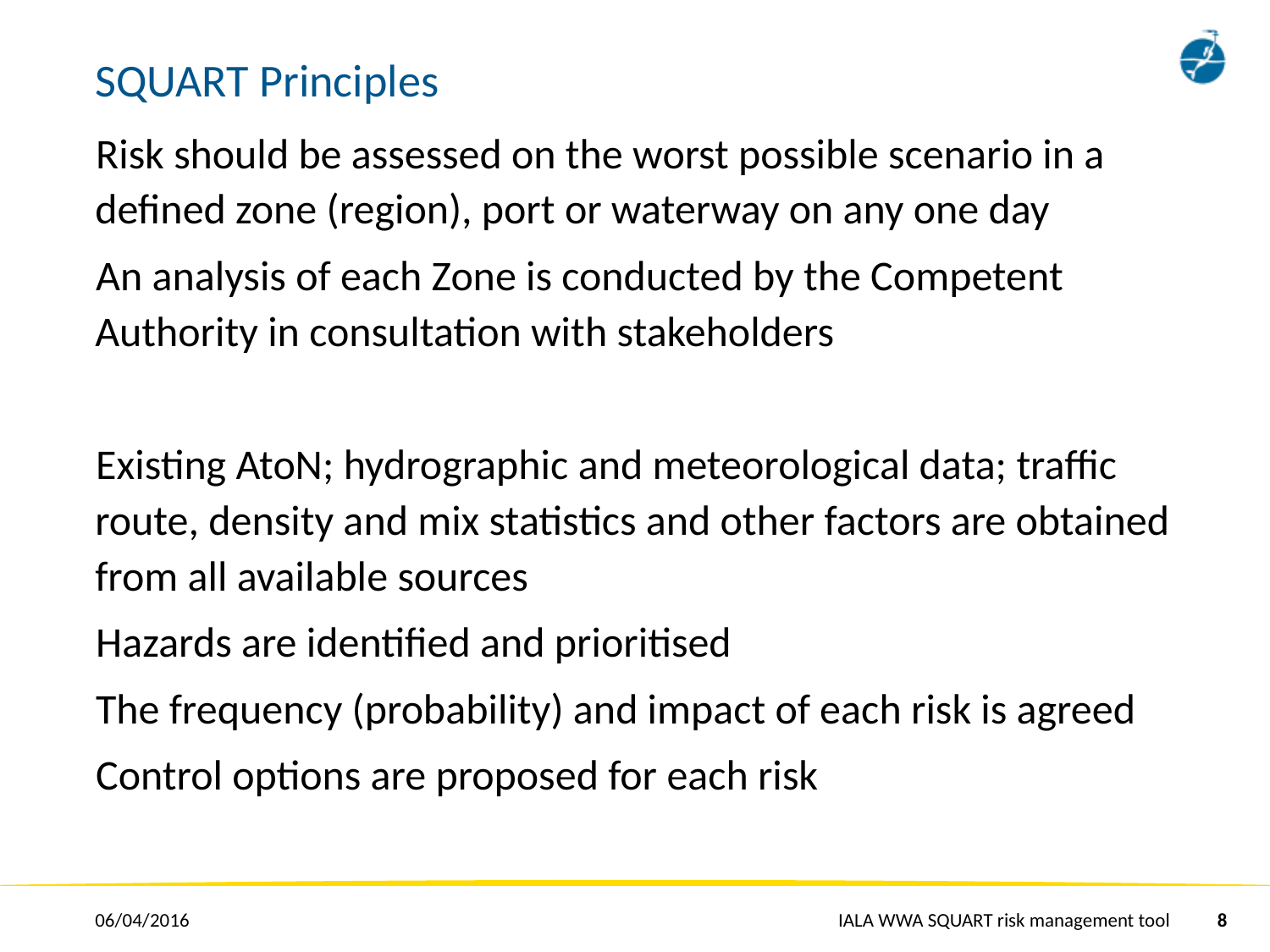

# SQUART Principles
Risk should be assessed on the worst possible scenario in a defined zone (region), port or waterway on any one day
An analysis of each Zone is conducted by the Competent Authority in consultation with stakeholders

Existing AtoN; hydrographic and meteorological data; traffic route, density and mix statistics and other factors are obtained from all available sources
Hazards are identified and prioritised
The frequency (probability) and impact of each risk is agreed
Control options are proposed for each risk

06/04/2016
IALA WWA SQUART risk management tool
8